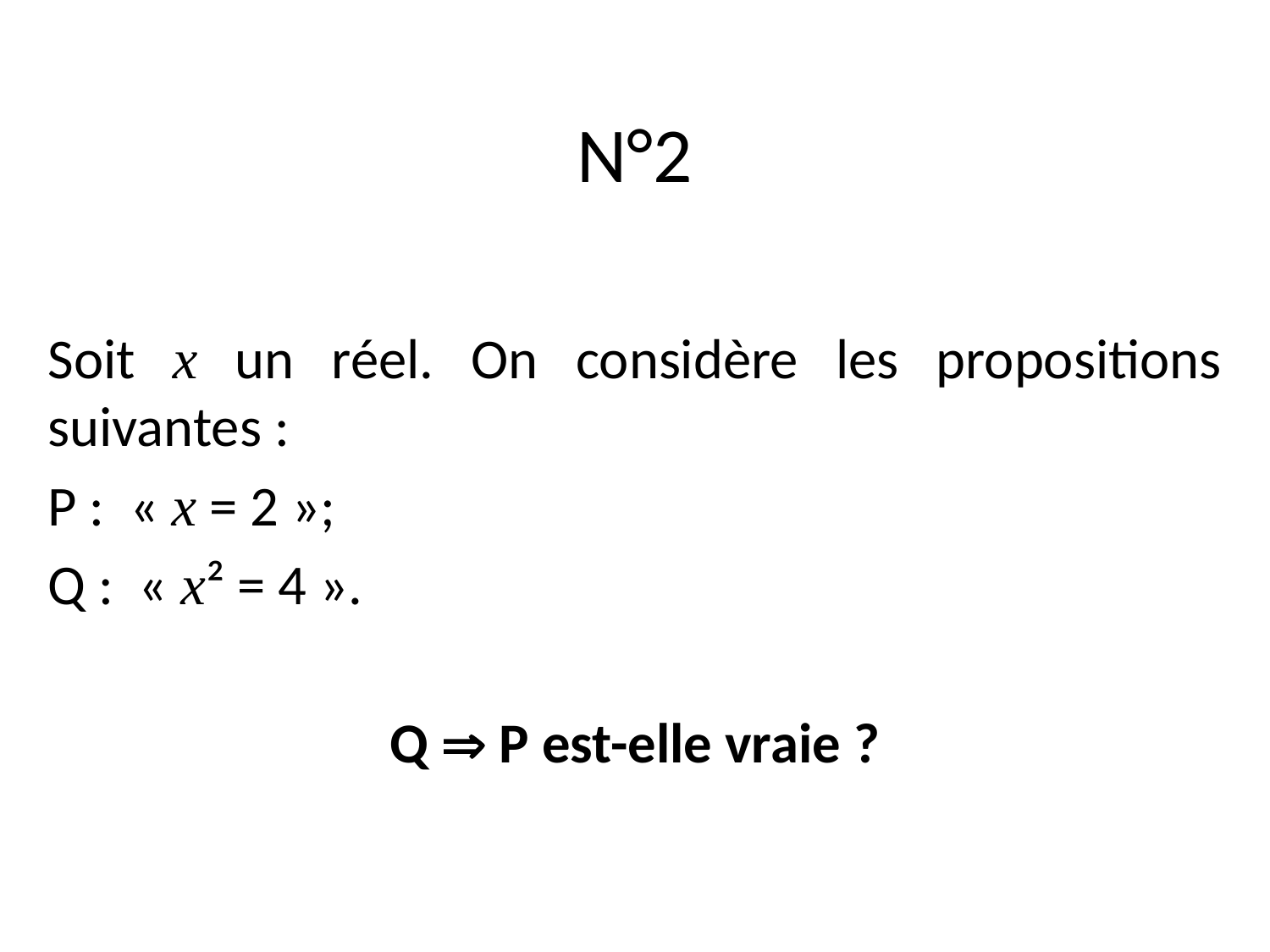

# N°2
Soit x un réel. On considère les propositions suivantes :
P :  « x = 2 »;
Q :  « x² = 4 ».

Q ⇒ P est-elle vraie ?